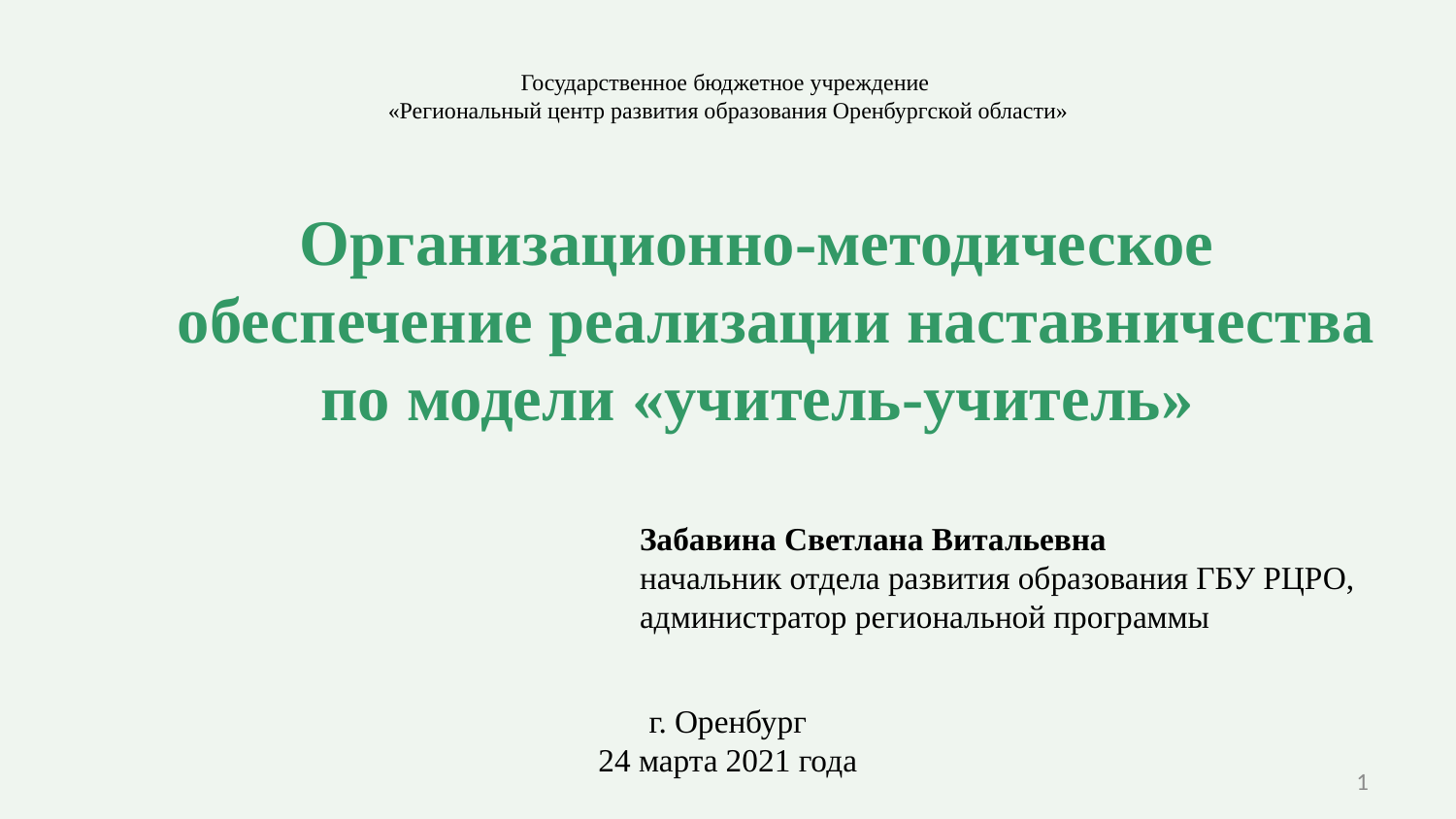

# Государственное бюджетное учреждение «Региональный центр развития образования Оренбургской области»
Организационно-методическое обеспечение реализации наставничества
по модели «учитель-учитель»
Забавина Светлана Витальевна
начальник отдела развития образования ГБУ РЦРО,
администратор региональной программы
г. Оренбург
24 марта 2021 года
1